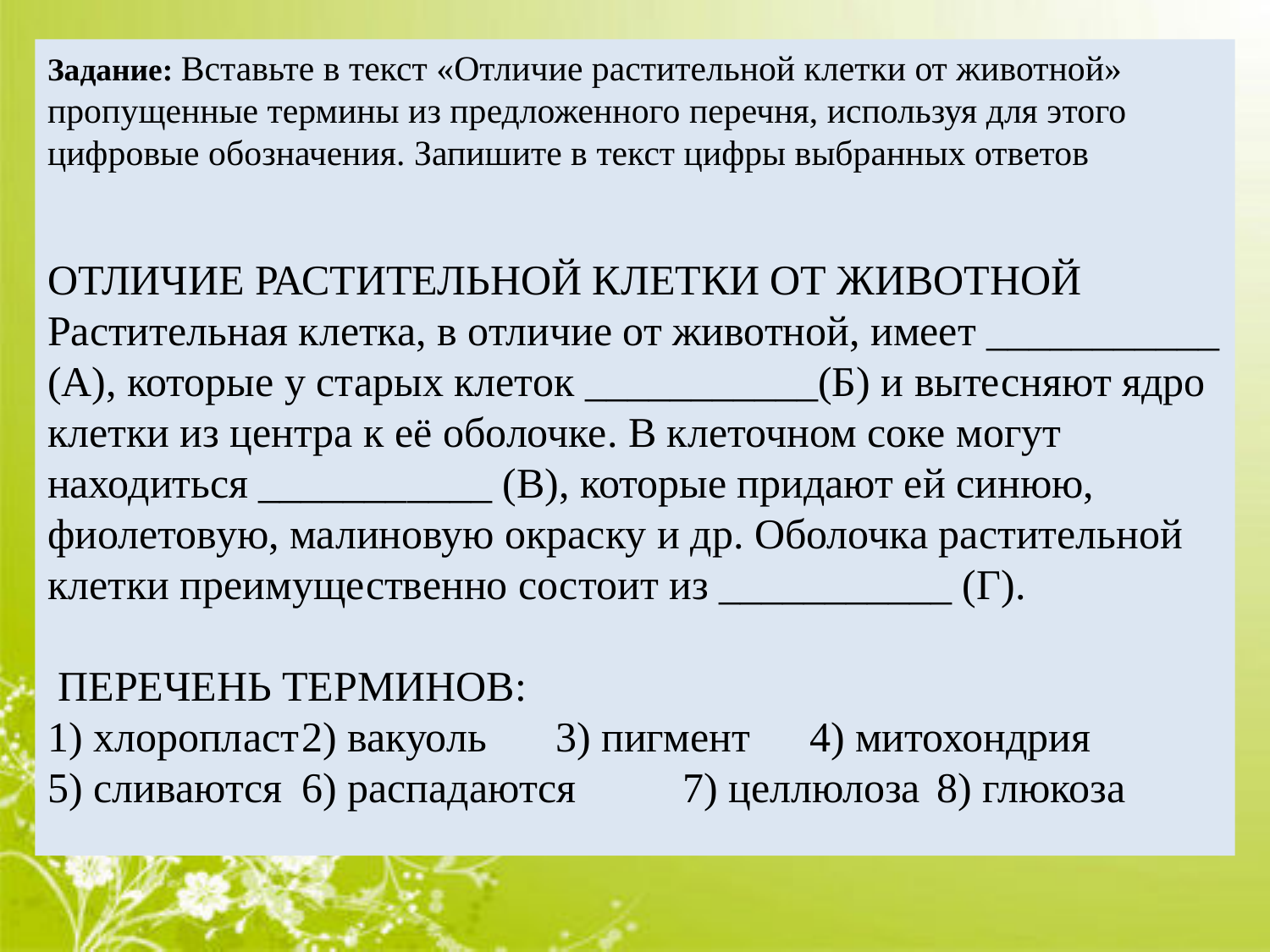

Задание: Вставьте в текст «Отличие растительной клетки от животной» пропущенные термины из предложенного перечня, используя для этого цифровые обозначения. Запишите в текст цифры выбранных ответов

ОТЛИЧИЕ РАСТИТЕЛЬНОЙ КЛЕТКИ ОТ ЖИВОТНОЙ
Растительная клетка, в отличие от животной, имеет ___________ (А), которые у старых клеток ___________(Б) и вытесняют ядро клетки из центра к её оболочке. В клеточном соке могут находиться ___________ (В), которые придают ей синюю, фиолетовую, малиновую окраску и др. Оболочка растительной клетки преимущественно состоит из ___________ (Г).

 ПЕРЕЧЕНЬ ТЕРМИНОВ:
1) хлоропласт	2) вакуоль	3) пигмент	4) митохондрия
5) сливаются	6) распадаются	7) целлюлоза	8) глюкоза